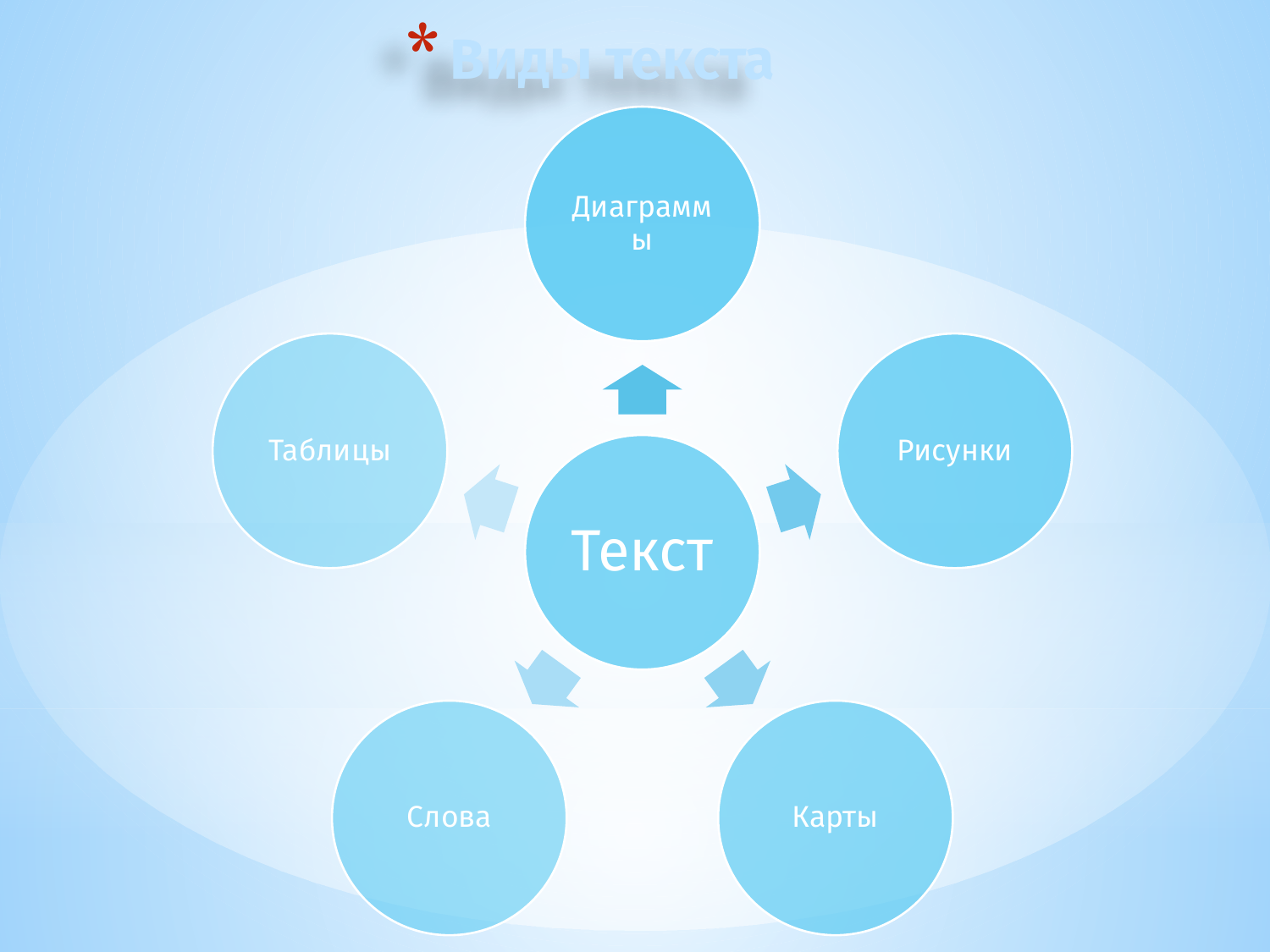

# Виды текста
Текст

Диаграммы

Рисунки

Карты

Слова

Таблицы